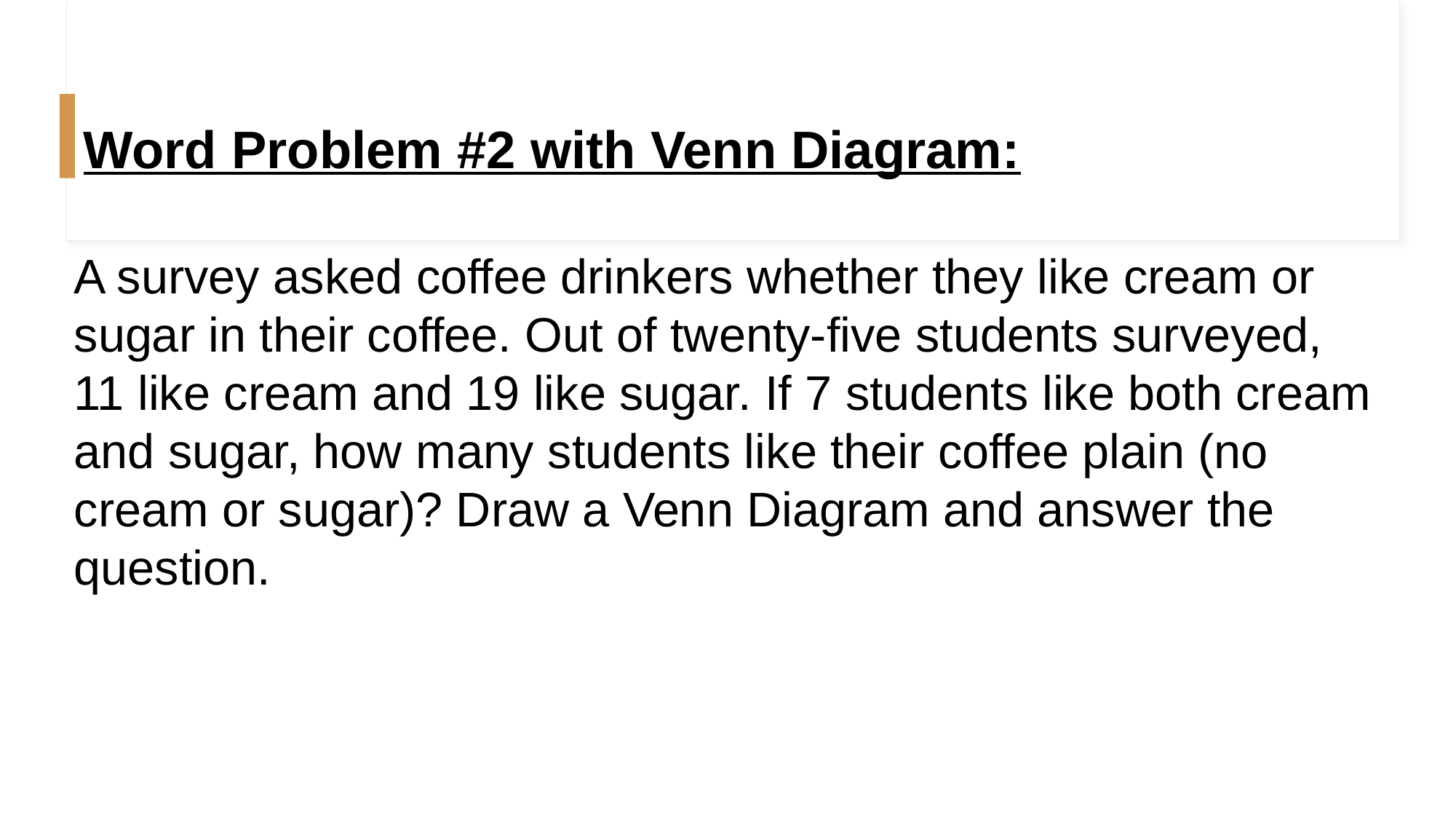

# Word Problem #2 with Venn Diagram:

A survey asked coffee drinkers whether they like cream or sugar in their coffee. Out of twenty-five students surveyed, 11 like cream and 19 like sugar. If 7 students like both cream and sugar, how many students like their coffee plain (no cream or sugar)? Draw a Venn Diagram and answer the question.